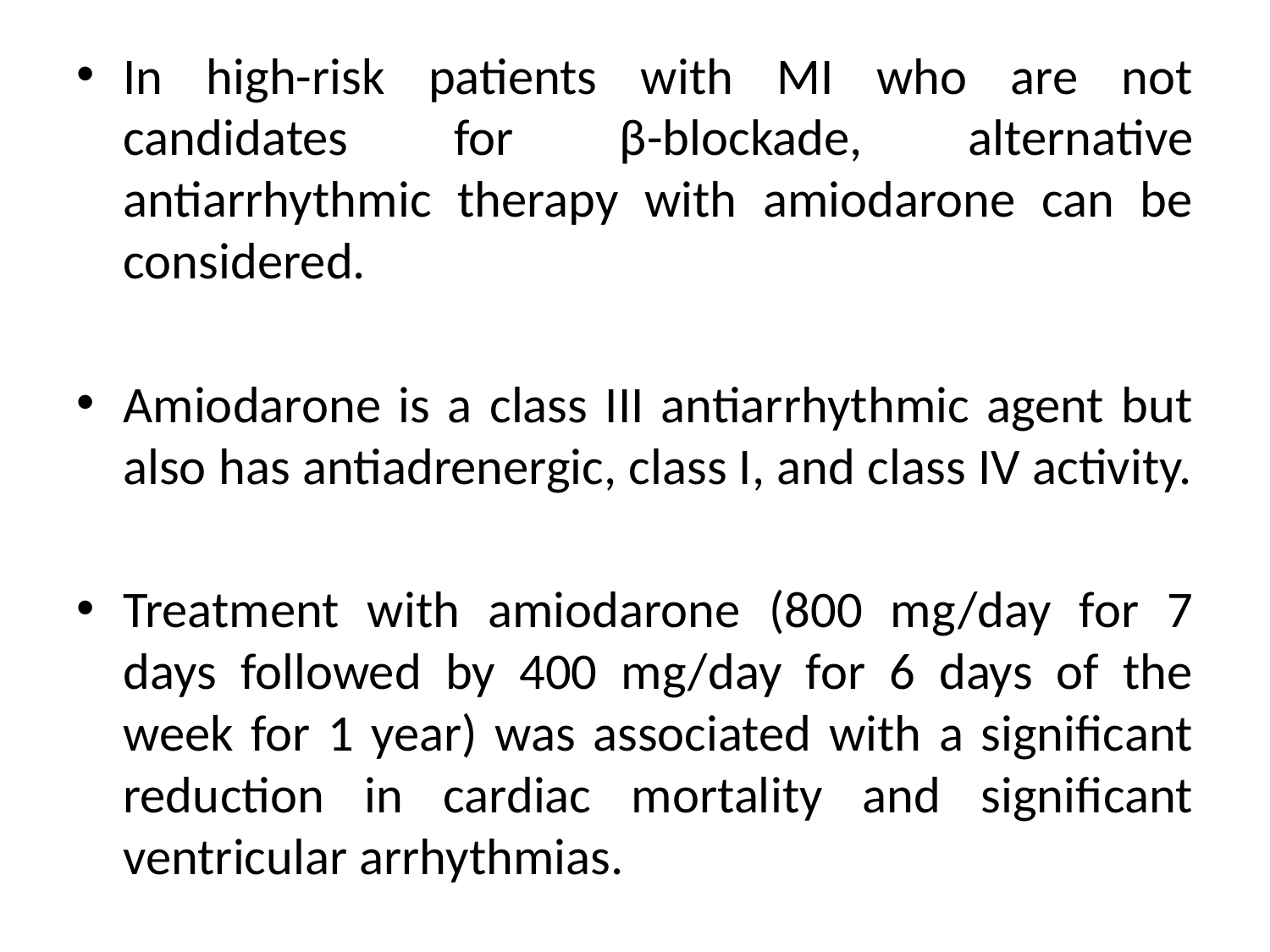

In high-risk patients with MI who are not candidates for β-blockade, alternative antiarrhythmic therapy with amiodarone can be considered.

Amiodarone is a class III antiarrhythmic agent but also has antiadrenergic, class I, and class IV activity.

Treatment with amiodarone (800 mg/day for 7 days followed by 400 mg/day for 6 days of the week for 1 year) was associated with a significant reduction in cardiac mortality and significant ventricular arrhythmias.